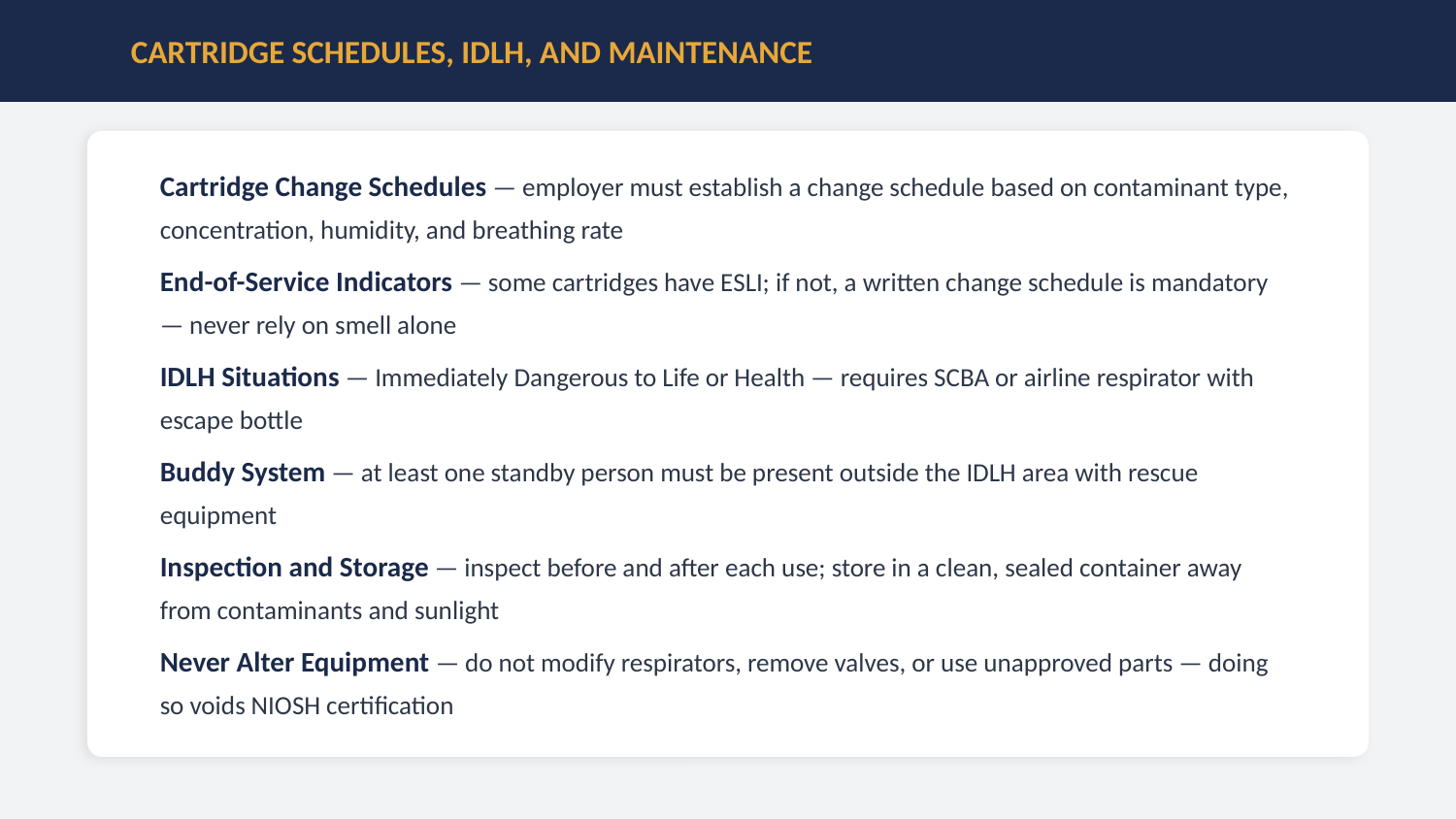

CARTRIDGE SCHEDULES, IDLH, AND MAINTENANCE

Cartridge Change Schedules — employer must establish a change schedule based on contaminant type, concentration, humidity, and breathing rate
End-of-Service Indicators — some cartridges have ESLI; if not, a written change schedule is mandatory — never rely on smell alone
IDLH Situations — Immediately Dangerous to Life or Health — requires SCBA or airline respirator with escape bottle
Buddy System — at least one standby person must be present outside the IDLH area with rescue equipment
Inspection and Storage — inspect before and after each use; store in a clean, sealed container away from contaminants and sunlight
Never Alter Equipment — do not modify respirators, remove valves, or use unapproved parts — doing so voids NIOSH certification